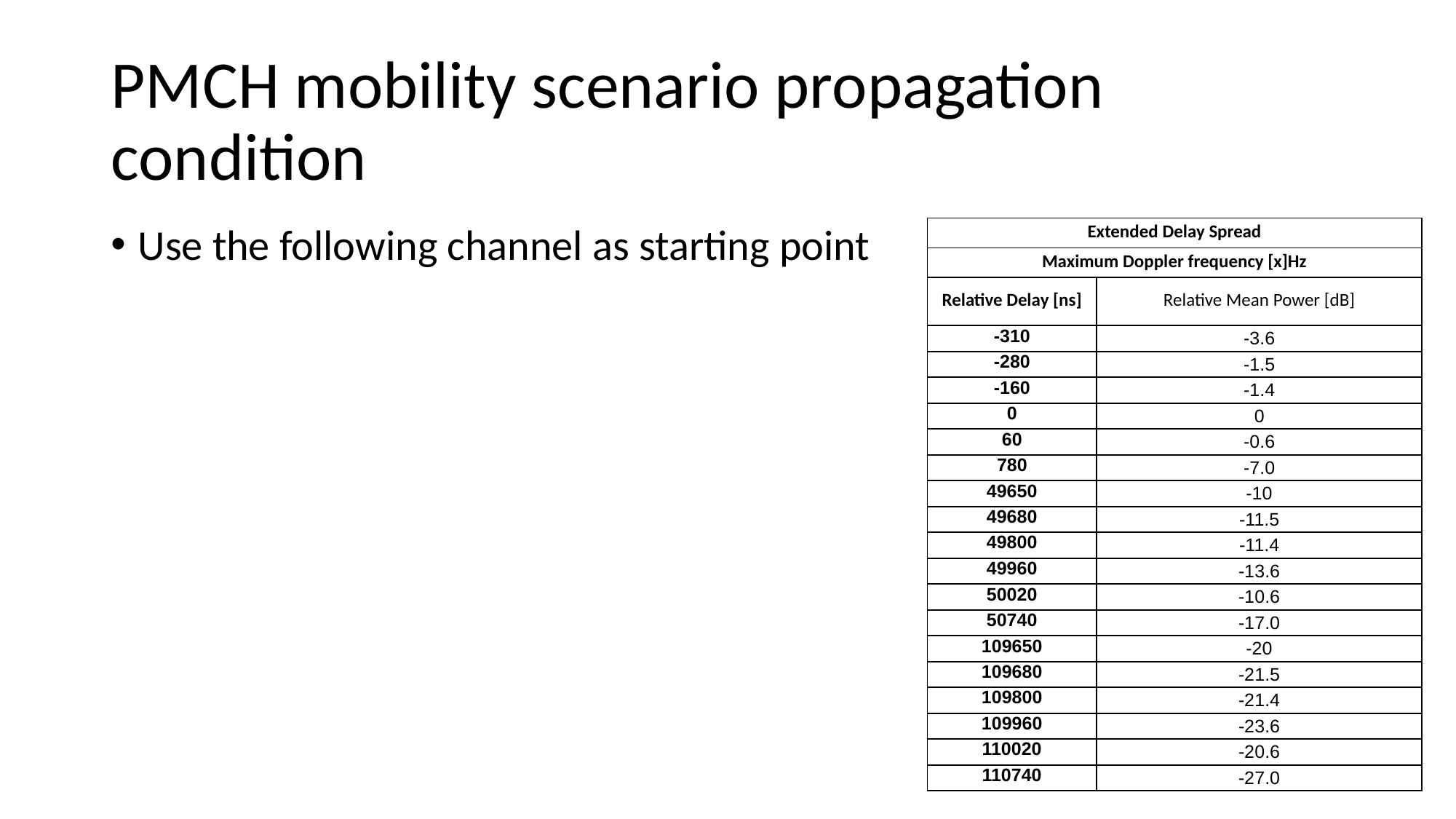

# PMCH mobility scenario propagation condition
Use the following channel as starting point
| Extended Delay Spread |  |
| --- | --- |
| Maximum Doppler frequency [x]Hz |  |
| Relative Delay [ns] | Relative Mean Power [dB] |
| -310 | -3.6 |
| -280 | -1.5 |
| -160 | -1.4 |
| 0 | 0 |
| 60 | -0.6 |
| 780 | -7.0 |
| 49650 | -10 |
| 49680 | -11.5 |
| 49800 | -11.4 |
| 49960 | -13.6 |
| 50020 | -10.6 |
| 50740 | -17.0 |
| 109650 | -20 |
| 109680 | -21.5 |
| 109800 | -21.4 |
| 109960 | -23.6 |
| 110020 | -20.6 |
| 110740 | -27.0 |